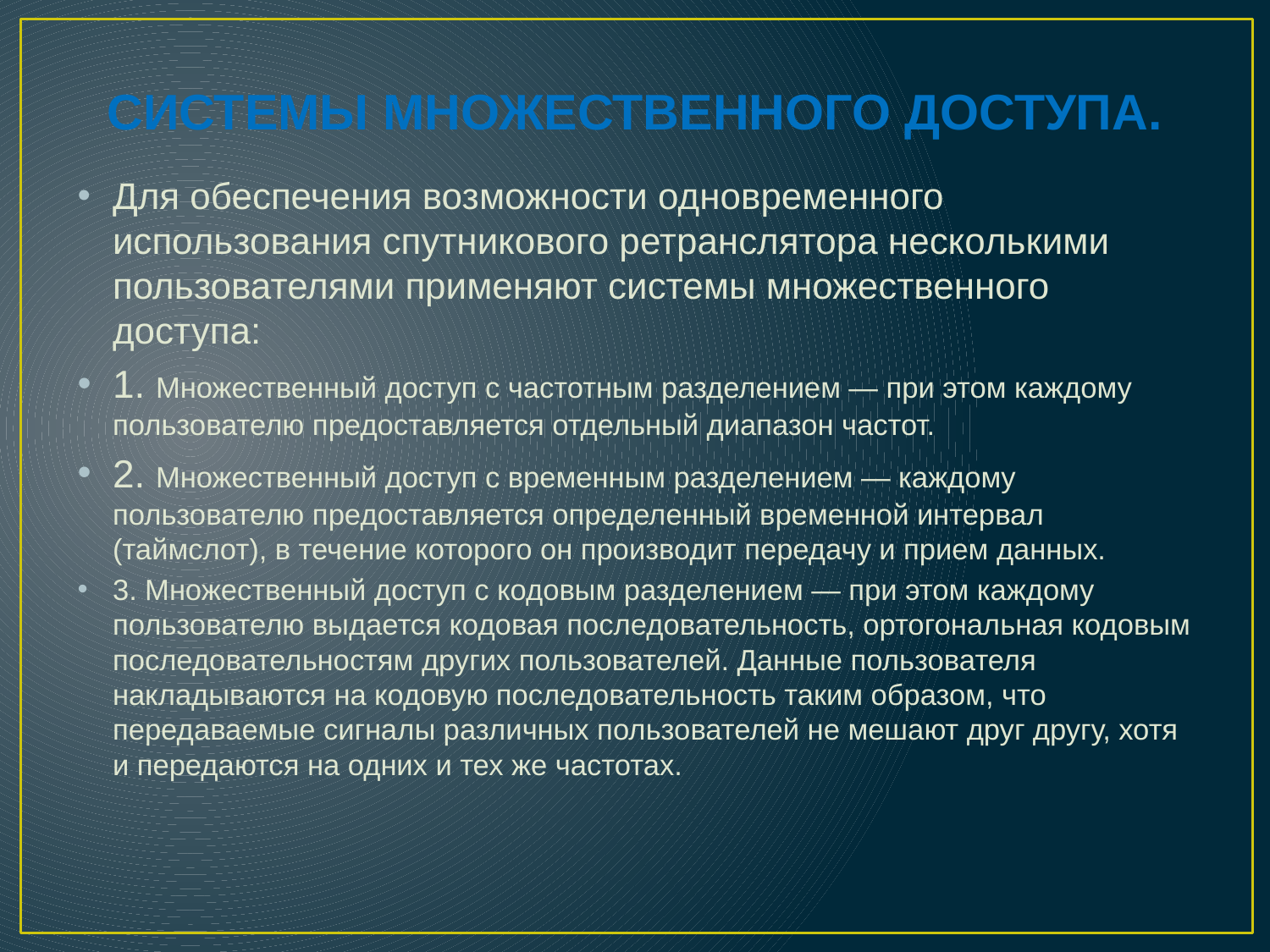

# Системы множественного доступа.
Для обеспечения возможности одновременного использования спутникового ретранслятора несколькими пользователями применяют системы множественного доступа:
1. Множественный доступ с частотным разделением — при этом каждому пользователю предоставляется отдельный диапазон частот.
2. Множественный доступ с временным разделением — каждому пользователю предоставляется определенный временной интервал (таймслот), в течение которого он производит передачу и прием данных.
3. Множественный доступ с кодовым разделением — при этом каждому пользователю выдается кодовая последовательность, ортогональная кодовым последовательностям других пользователей. Данные пользователя накладываются на кодовую последовательность таким образом, что передаваемые сигналы различных пользователей не мешают друг другу, хотя и передаются на одних и тех же частотах.